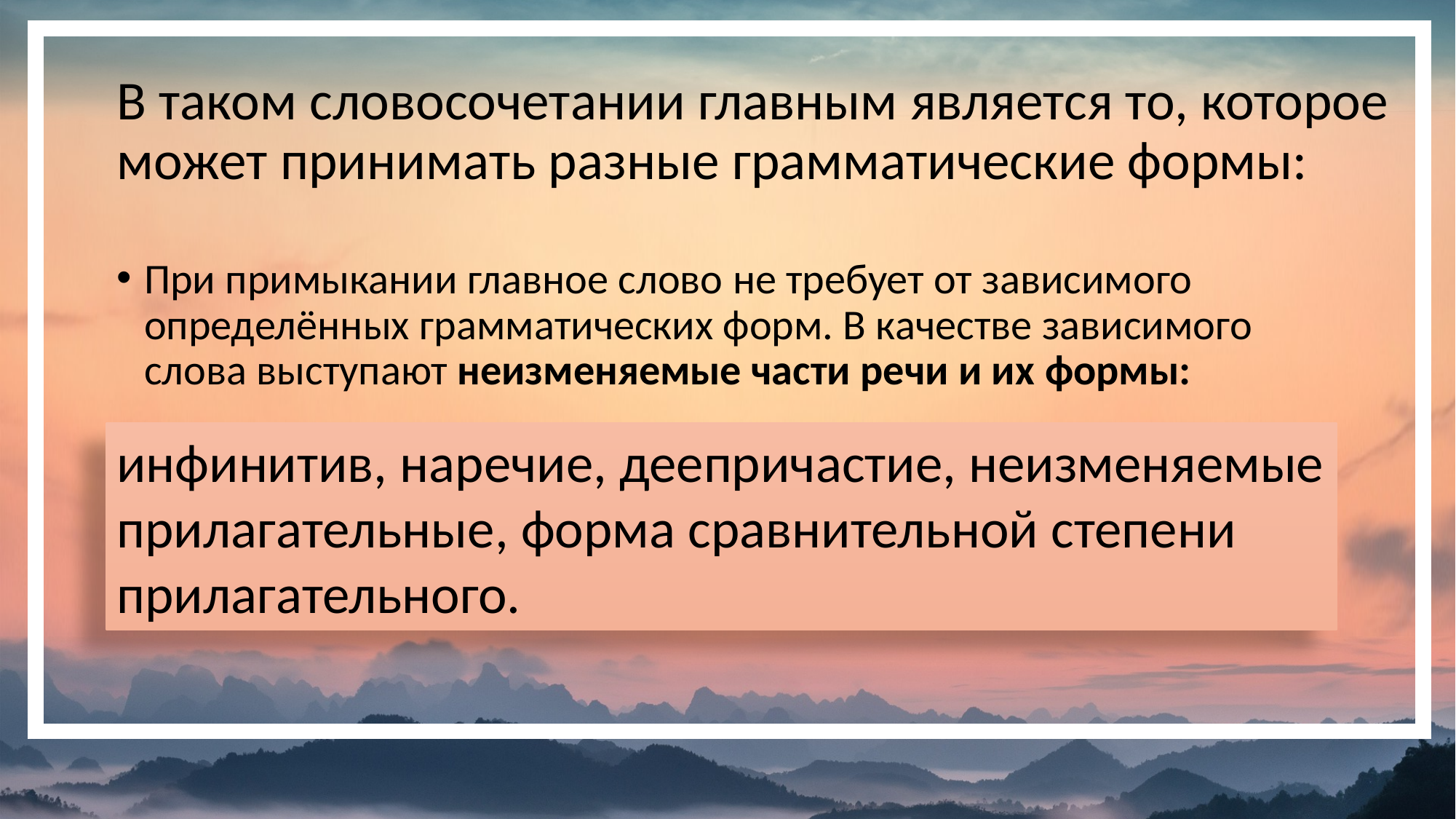

# В таком словосочетании главным является то, которое может принимать разные грамматические формы:
При примыкании главное слово не требует от зависимого определённых грамматических форм. В качестве зависимого слова выступают неизменяемые части речи и их формы:
инфинитив, наречие, деепричастие, неизменяемые прилагательные, форма сравнительной степени прилагательного.